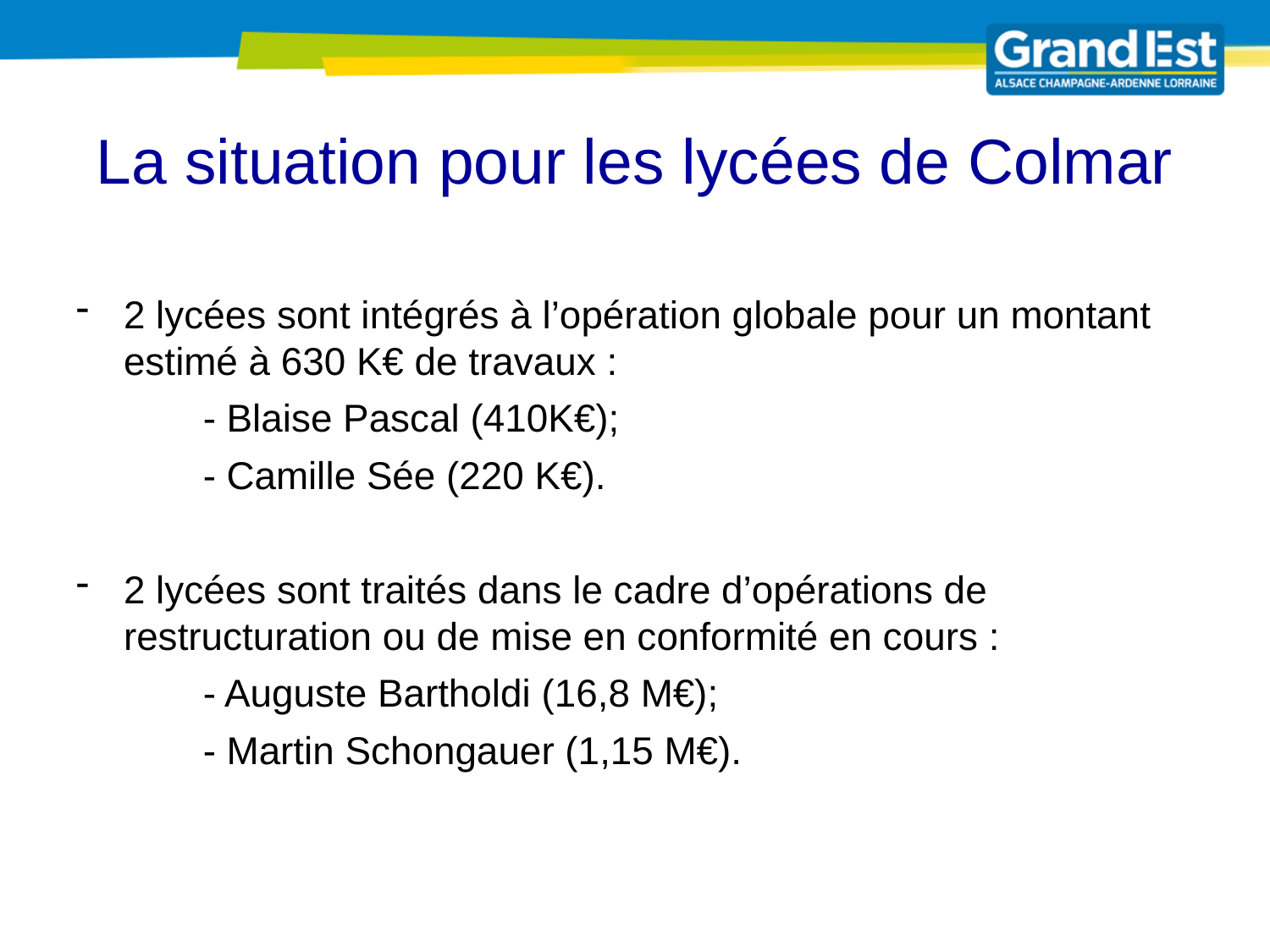

# La situation pour les lycées de Colmar

2 lycées sont intégrés à l’opération globale pour un montant estimé à 630 K€ de travaux :
	- Blaise Pascal (410K€);
	- Camille Sée (220 K€).

2 lycées sont traités dans le cadre d’opérations de restructuration ou de mise en conformité en cours :
	- Auguste Bartholdi (16,8 M€);
	- Martin Schongauer (1,15 M€).